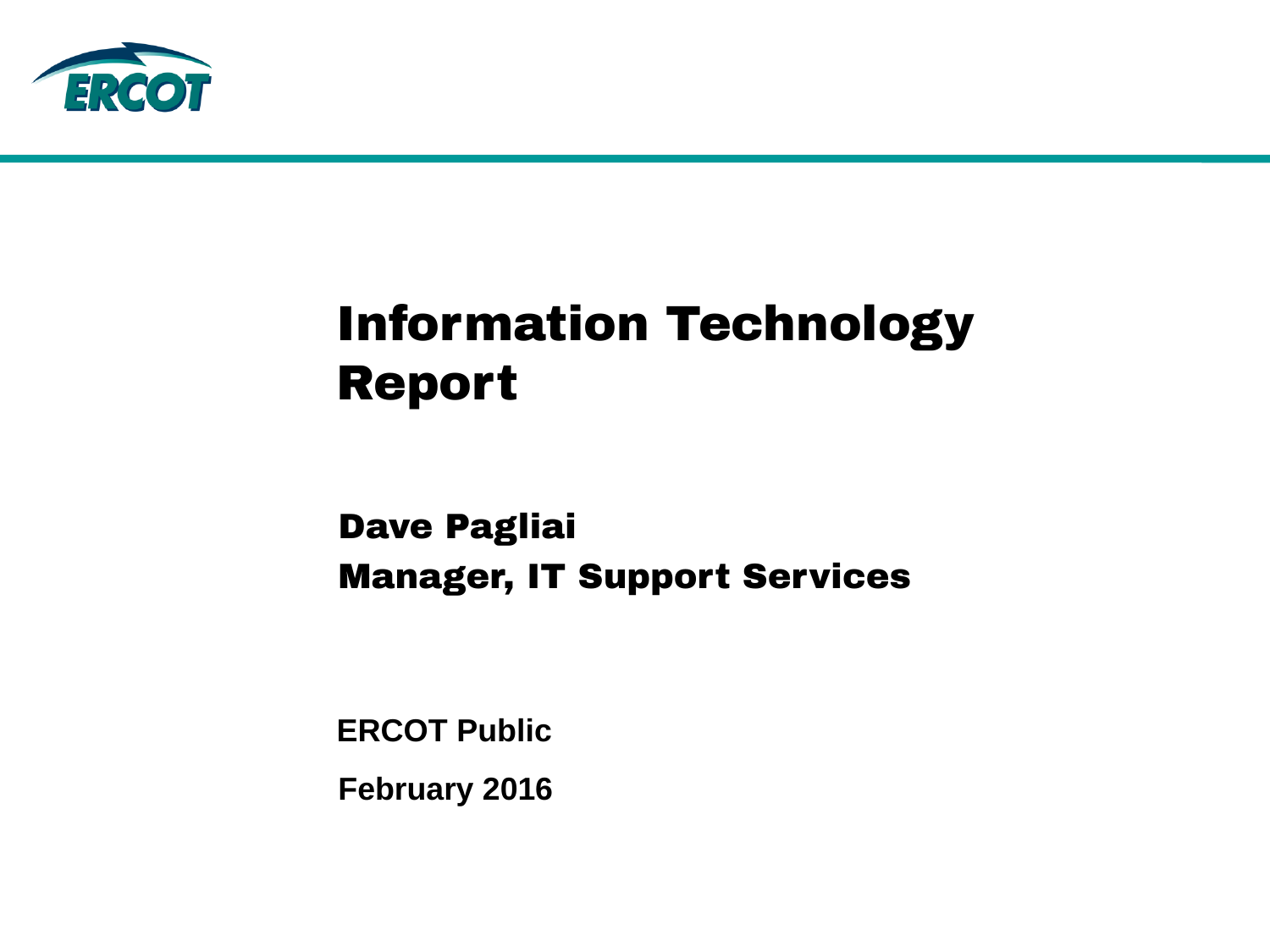

# Information Technology Report
Dave Pagliai
Manager, IT Support Services
ERCOT Public
February 2016